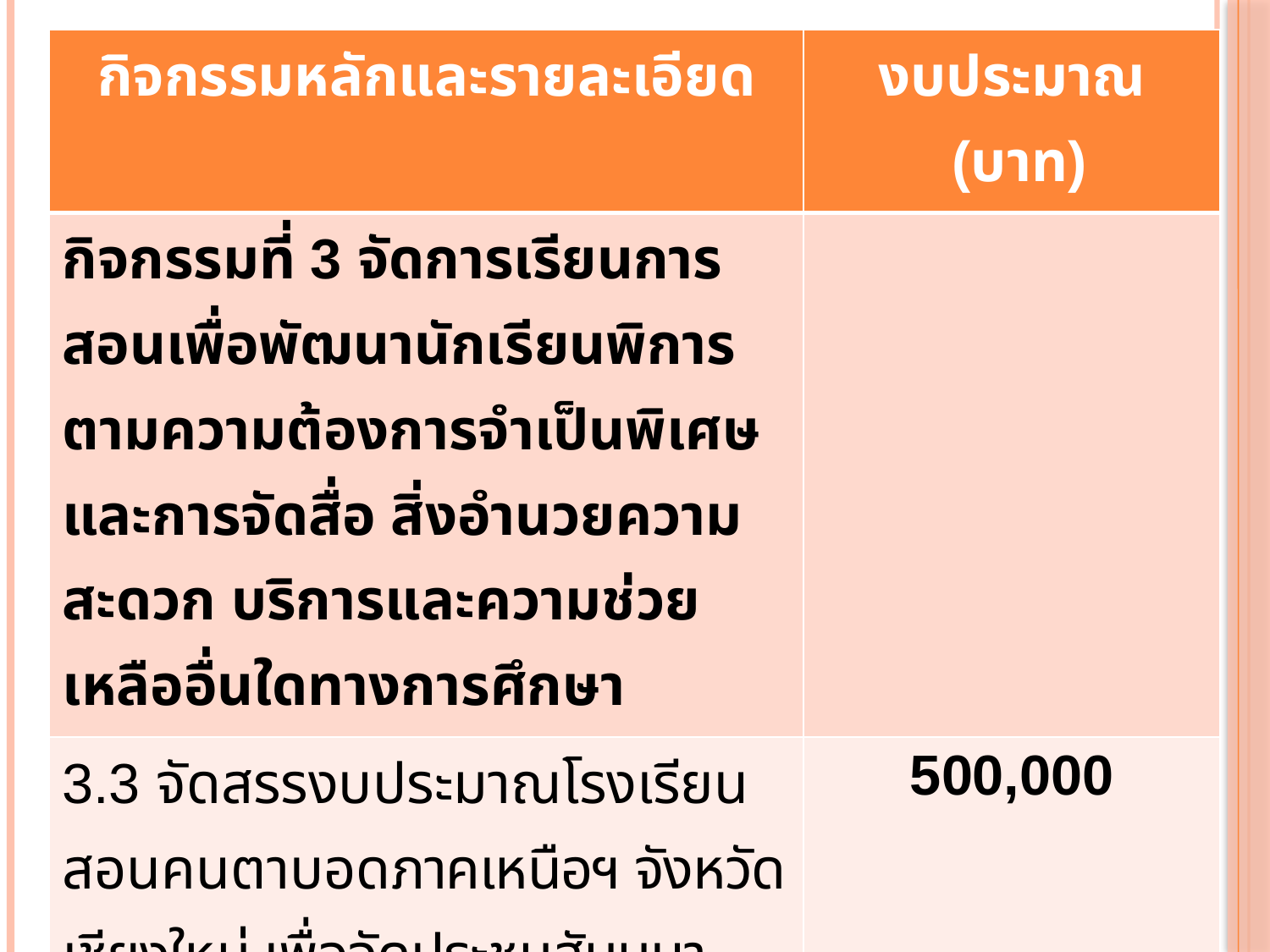

| กิจกรรมหลักและรายละเอียด | งบประมาณ (บาท) |
| --- | --- |
| กิจกรรมที่ 3 จัดการเรียนการสอนเพื่อพัฒนานักเรียนพิการตามความต้องการจำเป็นพิเศษและการจัดสื่อ สิ่งอำนวยความสะดวก บริการและความช่วยเหลืออื่นใดทางการศึกษา |  |
| 3.3 จัดสรรงบประมาณโรงเรียนสอนคนตาบอดภาคเหนือฯ จังหวัดเชียงใหม่ เพื่อจัดประชุมสัมมนาแลกเปลี่ยนเรียนรู้ระหว่างโรงเรียนนำร่อง และลงนามข้อตกลงความร่วมมือดำเนินการห้องเรียนพิเศษวิทยาศาสตร์และคณิตศาสตร์ สำหรับนักเรียนตาบอดในประเทศไทย | 500,000 |
#